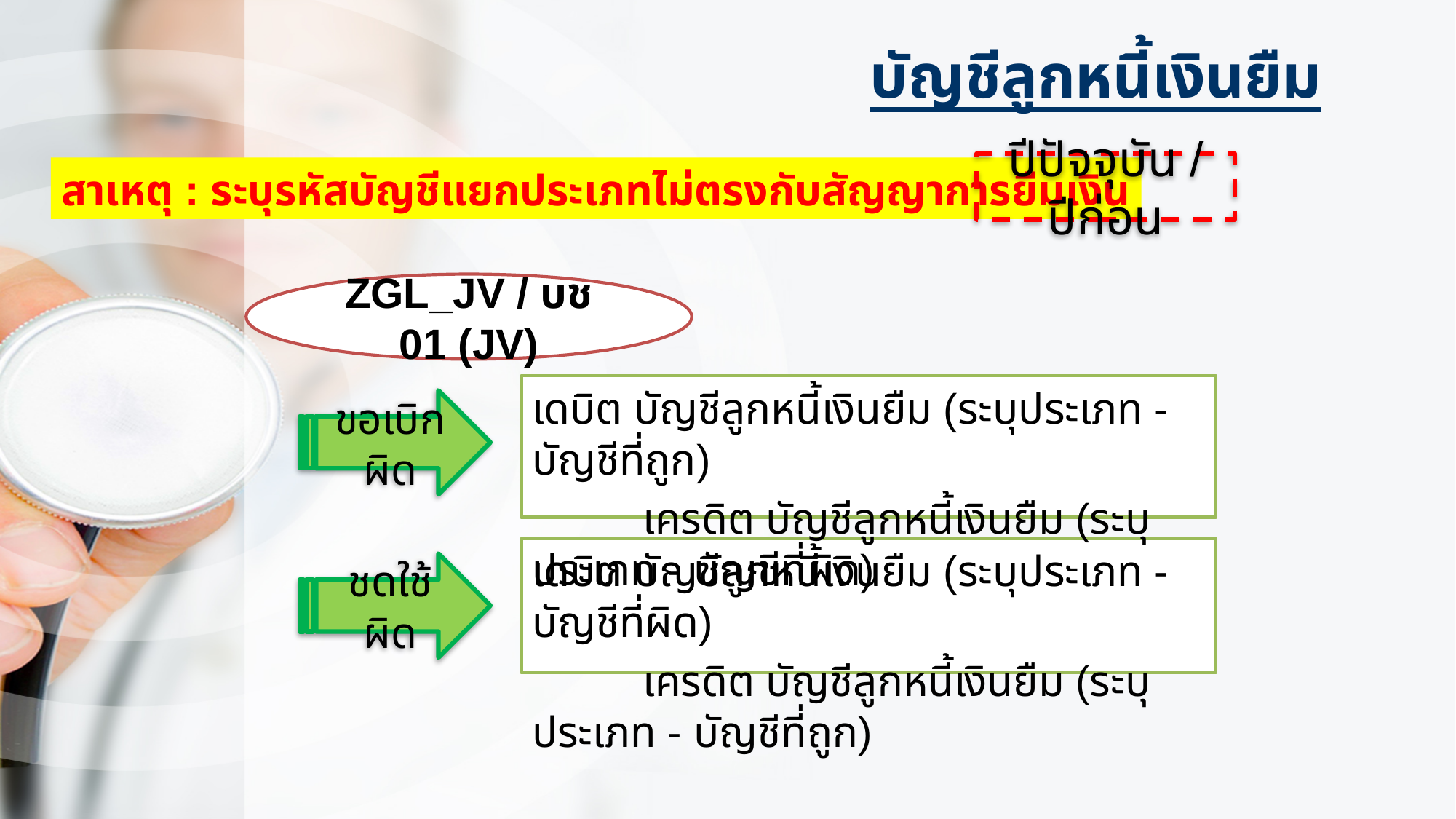

บัญชีลูกหนี้เงินยืม
ปีปัจจุบัน / ปีก่อน
สาเหตุ : ระบุรหัสบัญชีแยกประเภทไม่ตรงกับสัญญาการยืมเงิน
ZGL_JV / บช 01 (JV)
เดบิต บัญชีลูกหนี้เงินยืม (ระบุประเภท - บัญชีที่ถูก)
          เครดิต บัญชีลูกหนี้เงินยืม (ระบุประเภท - บัญชีที่ผิด)

ขอเบิกผิด
เดบิต บัญชีลูกหนี้เงินยืม (ระบุประเภท - บัญชีที่ผิด)
          เครดิต บัญชีลูกหนี้เงินยืม (ระบุประเภท - บัญชีที่ถูก)

ชดใช้ผิด